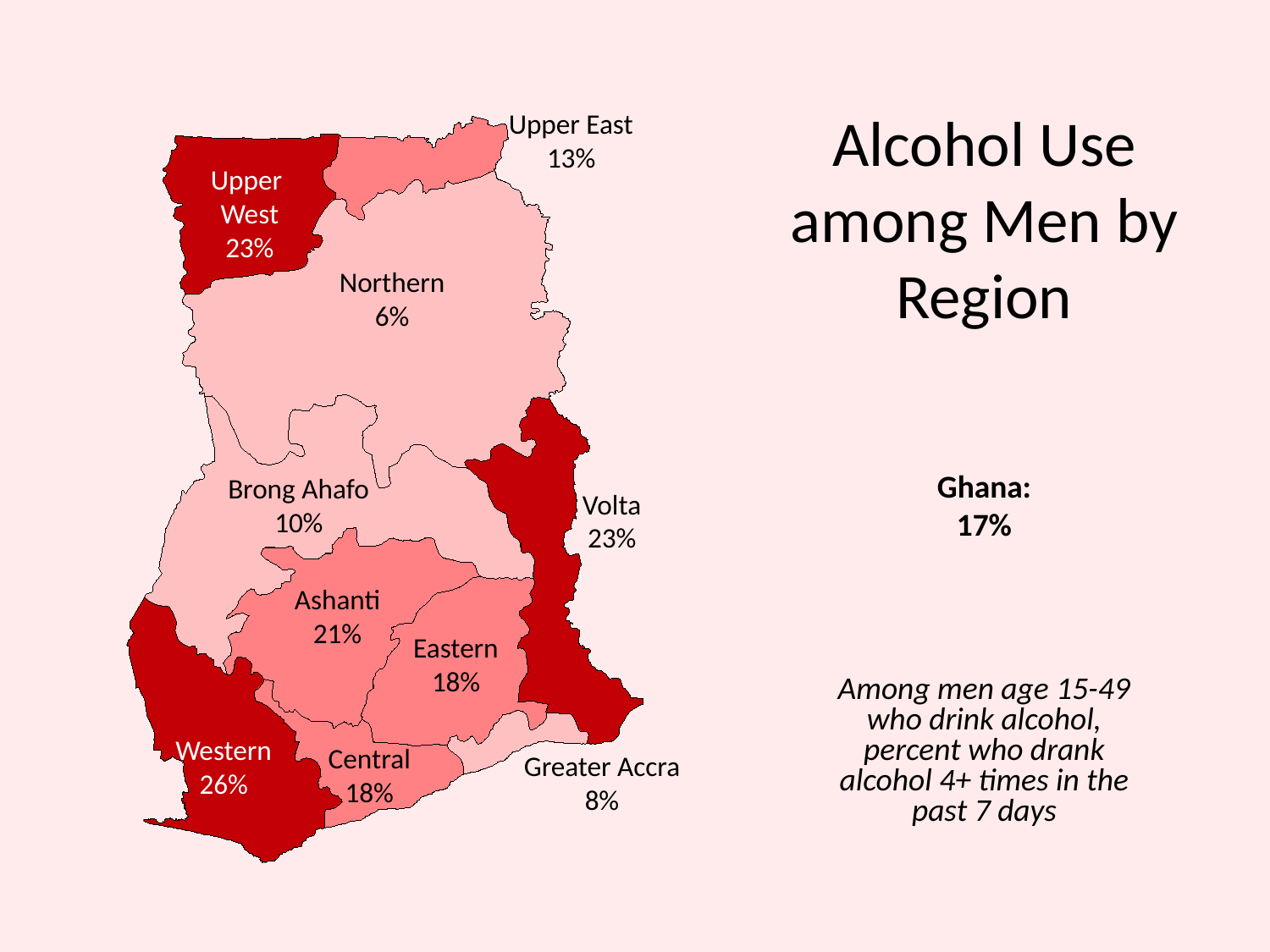

# Alcohol Use among Men by Region
Upper East
13%

Upper
West
23%

Northern
6%

Brong Ahafo
10%
Volta
23%

Ashanti
21%

Eastern
18%

Western
26%
Central
18%
Greater Accra
8%
Ghana:
17%
Among men age 15-49 who drink alcohol, percent who drank alcohol 4+ times in the past 7 days